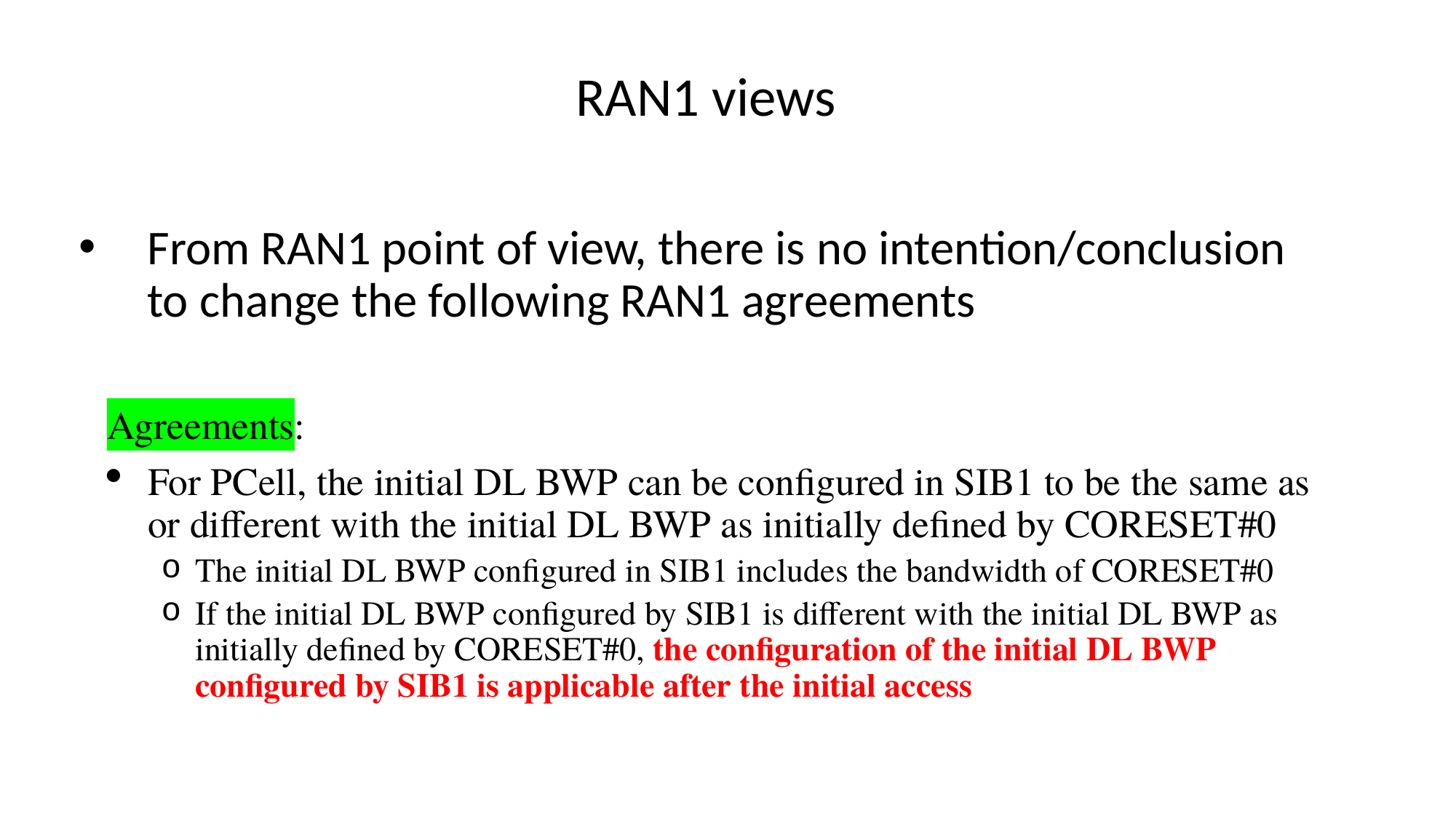

RAN1 views
# From RAN1 point of view, there is no intention/conclusion to change the following RAN1 agreements
Agreements:
For PCell, the initial DL BWP can be configured in SIB1 to be the same as or different with the initial DL BWP as initially defined by CORESET#0
The initial DL BWP configured in SIB1 includes the bandwidth of CORESET#0
If the initial DL BWP configured by SIB1 is different with the initial DL BWP as initially defined by CORESET#0, the configuration of the initial DL BWP configured by SIB1 is applicable after the initial access